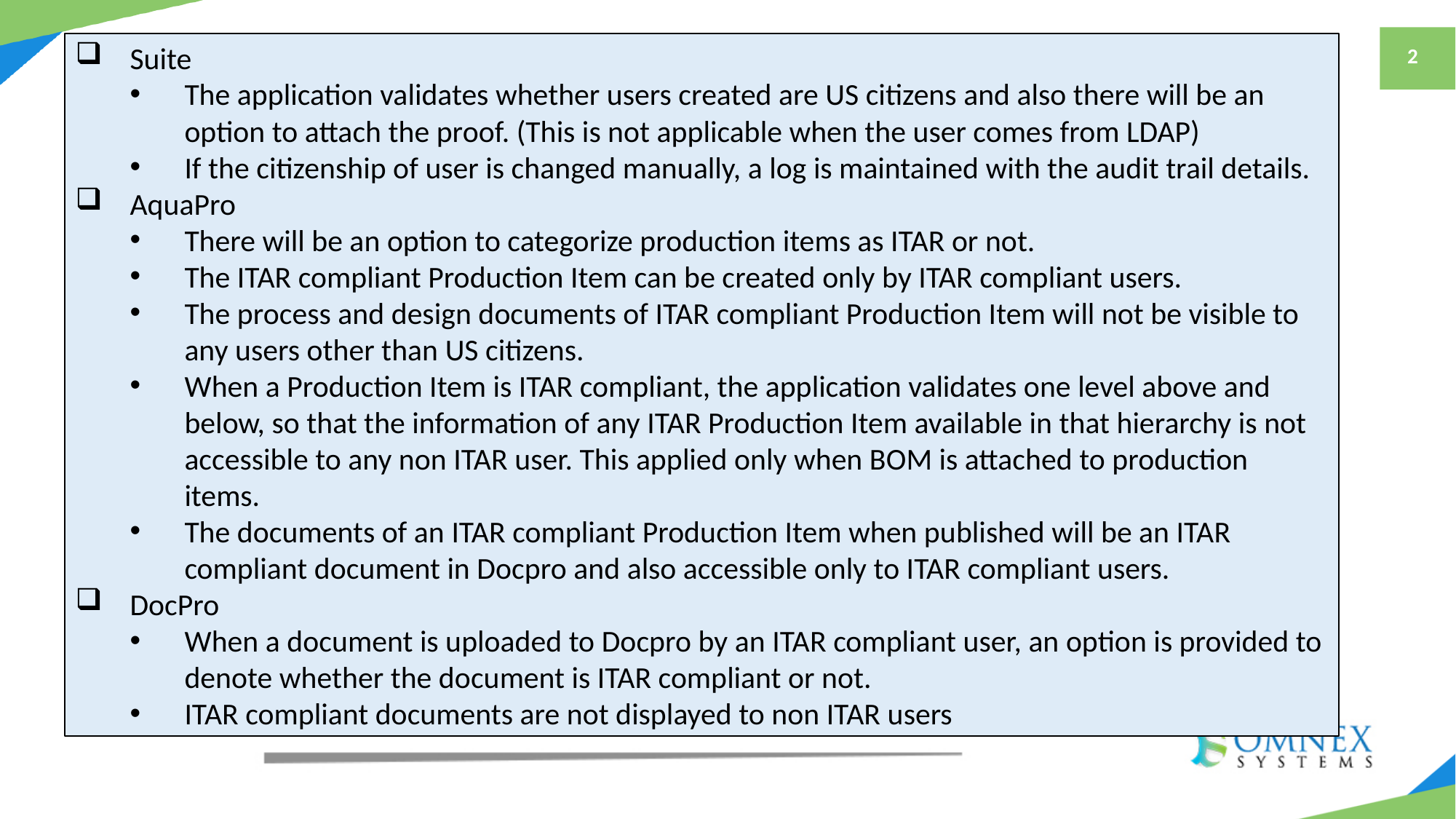

Suite
The application validates whether users created are US citizens and also there will be an option to attach the proof. (This is not applicable when the user comes from LDAP)
If the citizenship of user is changed manually, a log is maintained with the audit trail details.
AquaPro
There will be an option to categorize production items as ITAR or not.
The ITAR compliant Production Item can be created only by ITAR compliant users.
The process and design documents of ITAR compliant Production Item will not be visible to any users other than US citizens.
When a Production Item is ITAR compliant, the application validates one level above and below, so that the information of any ITAR Production Item available in that hierarchy is not accessible to any non ITAR user. This applied only when BOM is attached to production items.
The documents of an ITAR compliant Production Item when published will be an ITAR compliant document in Docpro and also accessible only to ITAR compliant users.
DocPro
When a document is uploaded to Docpro by an ITAR compliant user, an option is provided to denote whether the document is ITAR compliant or not.
ITAR compliant documents are not displayed to non ITAR users
2